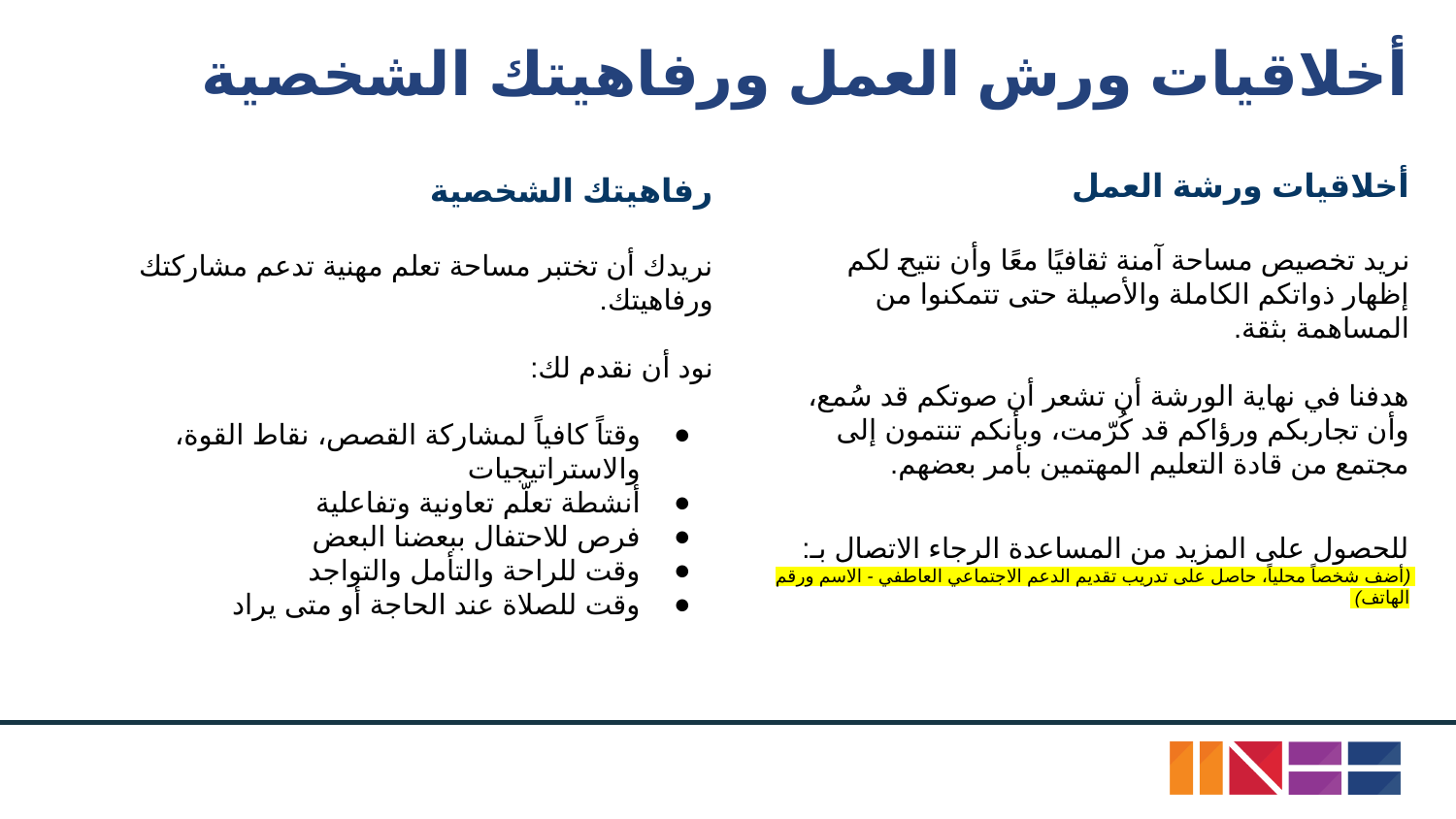

# أخلاقيات ورش العمل ورفاهيتك الشخصية
أخلاقيات ورشة العمل

نريد تخصيص مساحة آمنة ثقافيًا معًا وأن نتيح لكم إظهار ذواتكم الكاملة والأصيلة حتى تتمكنوا من المساهمة بثقة.

هدفنا في نهاية الورشة أن تشعر أن صوتكم قد سُمع، وأن تجاربكم ورؤاكم قد كُرّمت، وبأنكم تنتمون إلى مجتمع من قادة التعليم المهتمين بأمر بعضهم.

للحصول على المزيد من المساعدة الرجاء الاتصال بـ:
(أضف شخصاً محلياً، حاصل على تدريب تقديم الدعم الاجتماعي العاطفي - الاسم ورقم الهاتف)
رفاهيتك الشخصية

نريدك أن تختبر مساحة تعلم مهنية تدعم مشاركتك ورفاهيتك.

نود أن نقدم لك:

وقتاً كافياً لمشاركة القصص، نقاط القوة، والاستراتيجيات
أنشطة تعلّم تعاونية وتفاعلية
فرص للاحتفال ببعضنا البعض
وقت للراحة والتأمل والتواجد
وقت للصلاة عند الحاجة أو متى يراد